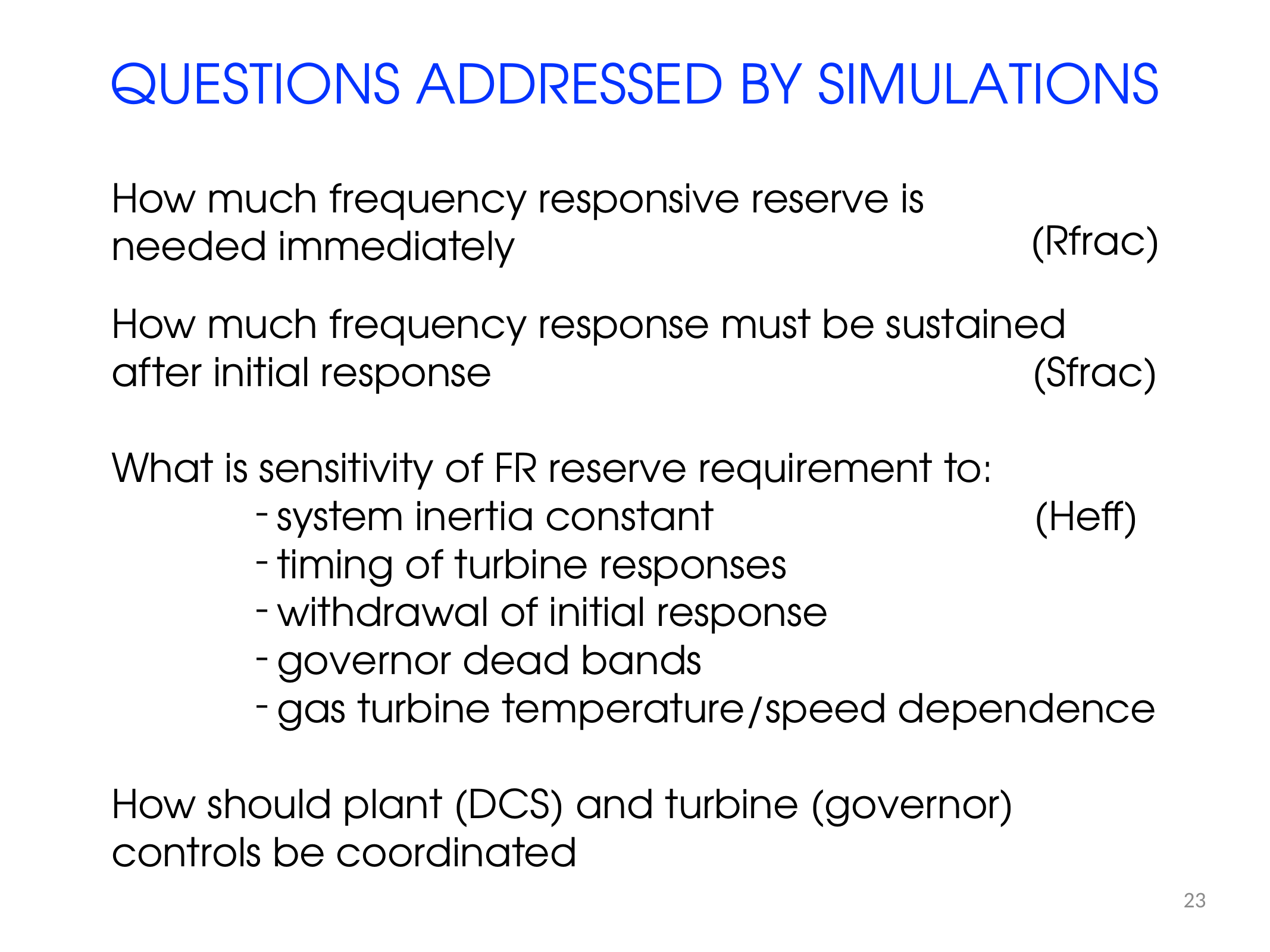

QUESTIONS ADDRESSED BY SIMULATIONS
How much frequency responsive reserve is needed immediately
(Rfrac)
How much frequency response must be sustained
after initial response	(Sfrac)

What is sensitivity of FR reserve requirement to:
system inertia constant				    (Heff)
timing of turbine responses
withdrawal of initial response
governor dead bands
gas turbine temperature/speed dependence

How should plant (DCS) and turbine (governor) controls be coordinated
23